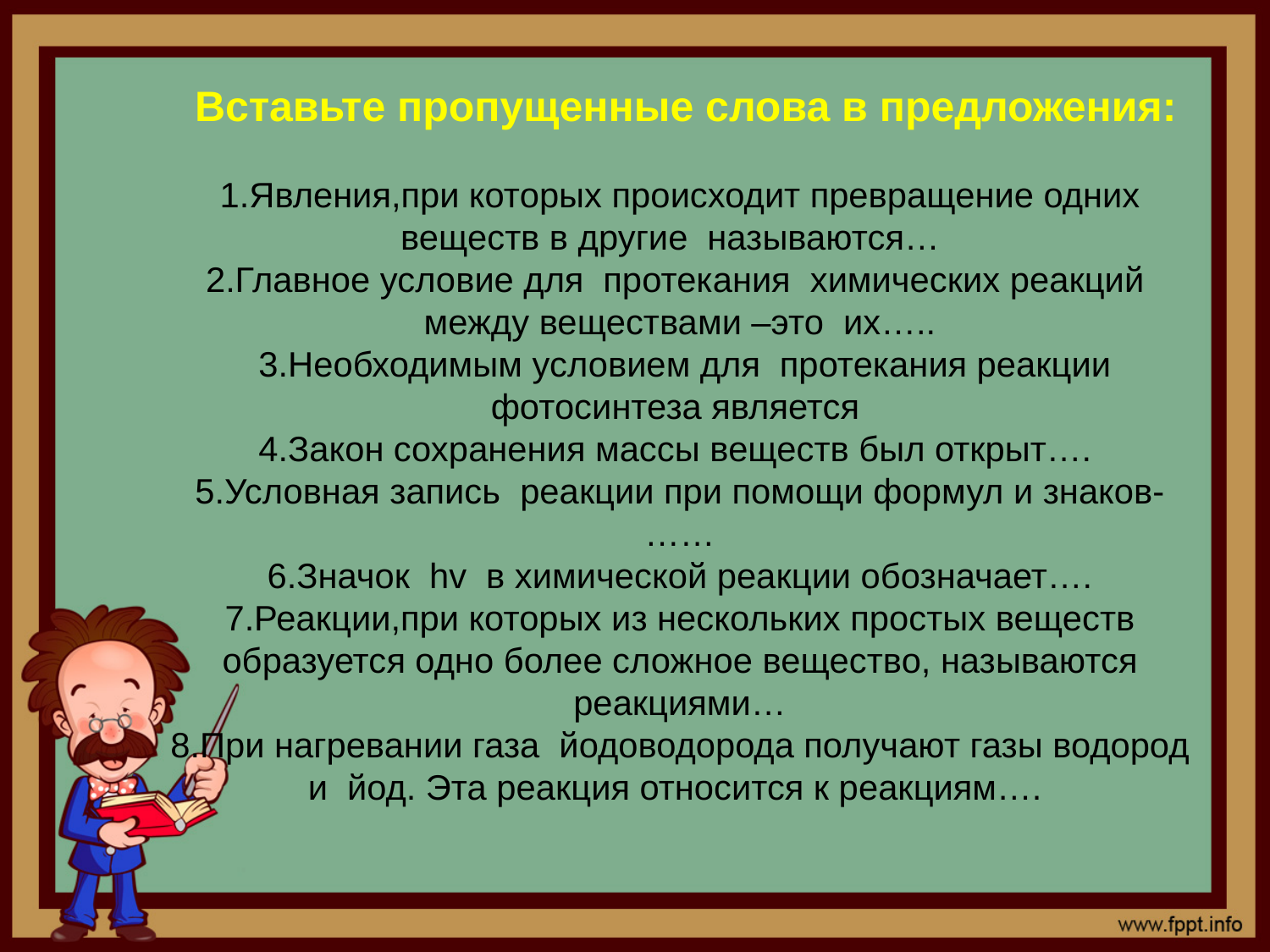

Вставьте пропущенные слова в предложения:

1.Явления,при которых происходит превращение одних веществ в другие  называются…
2.Главное условие для  протекания  химических реакций  между веществами –это  их…..
 3.Необходимым условием для  протекания реакции фотосинтеза является
4.Закон сохранения массы веществ был открыт….
5.Условная запись  реакции при помощи формул и знаков-……
6.Значок  hv  в химической реакции обозначает….
7.Реакции,при которых из нескольких простых веществ образуется одно более сложное вещество, называются реакциями…
8.При нагревании газа  йодоводорода получают газы водород и  йод. Эта реакция относится к реакциям….